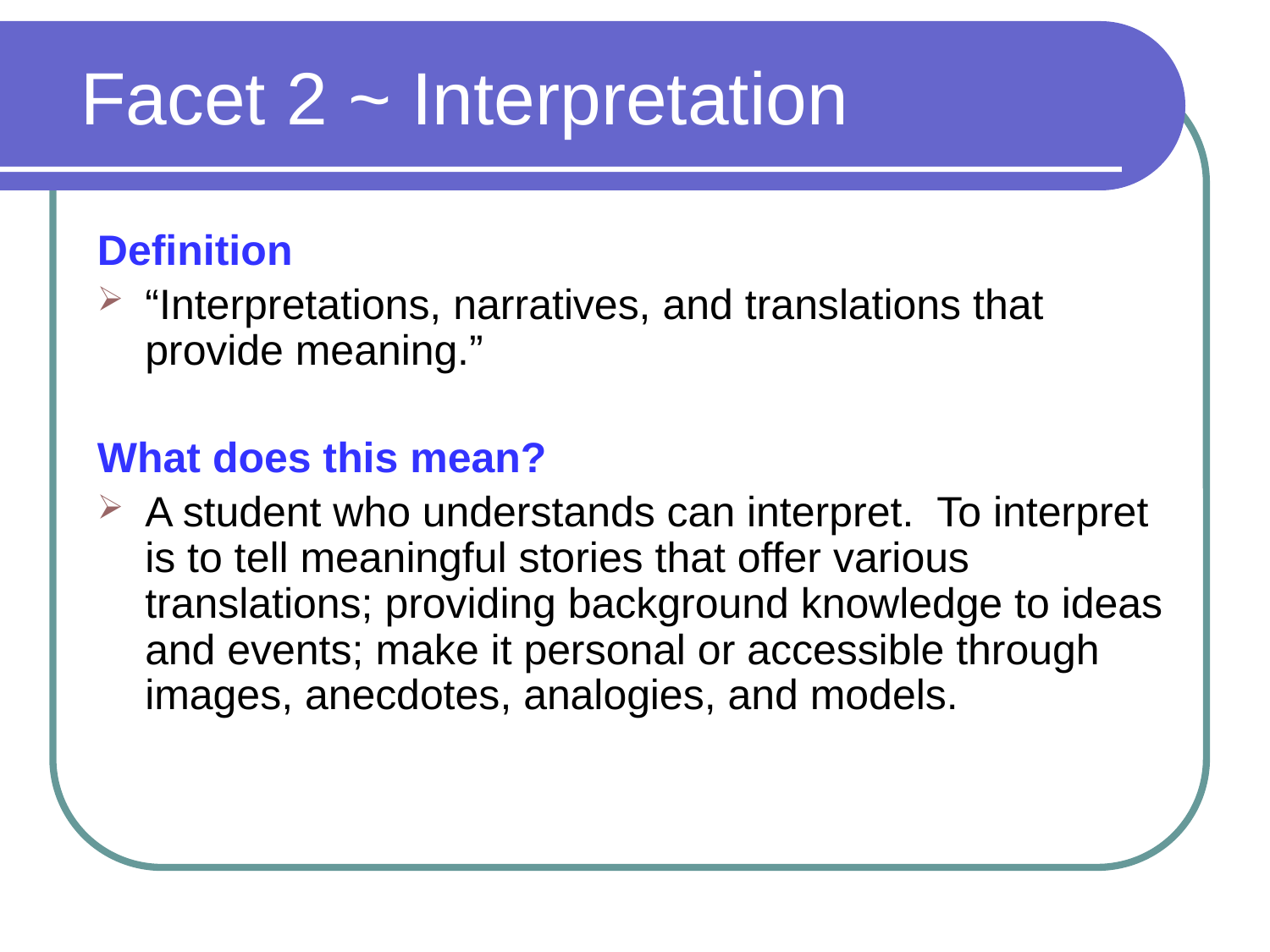

# Facet 2 ~ Interpretation
Definition
“Interpretations, narratives, and translations that provide meaning.”

What does this mean?
A student who understands can interpret.  To interpret is to tell meaningful stories that offer various translations; providing background knowledge to ideas and events; make it personal or accessible through images, anecdotes, analogies, and models.